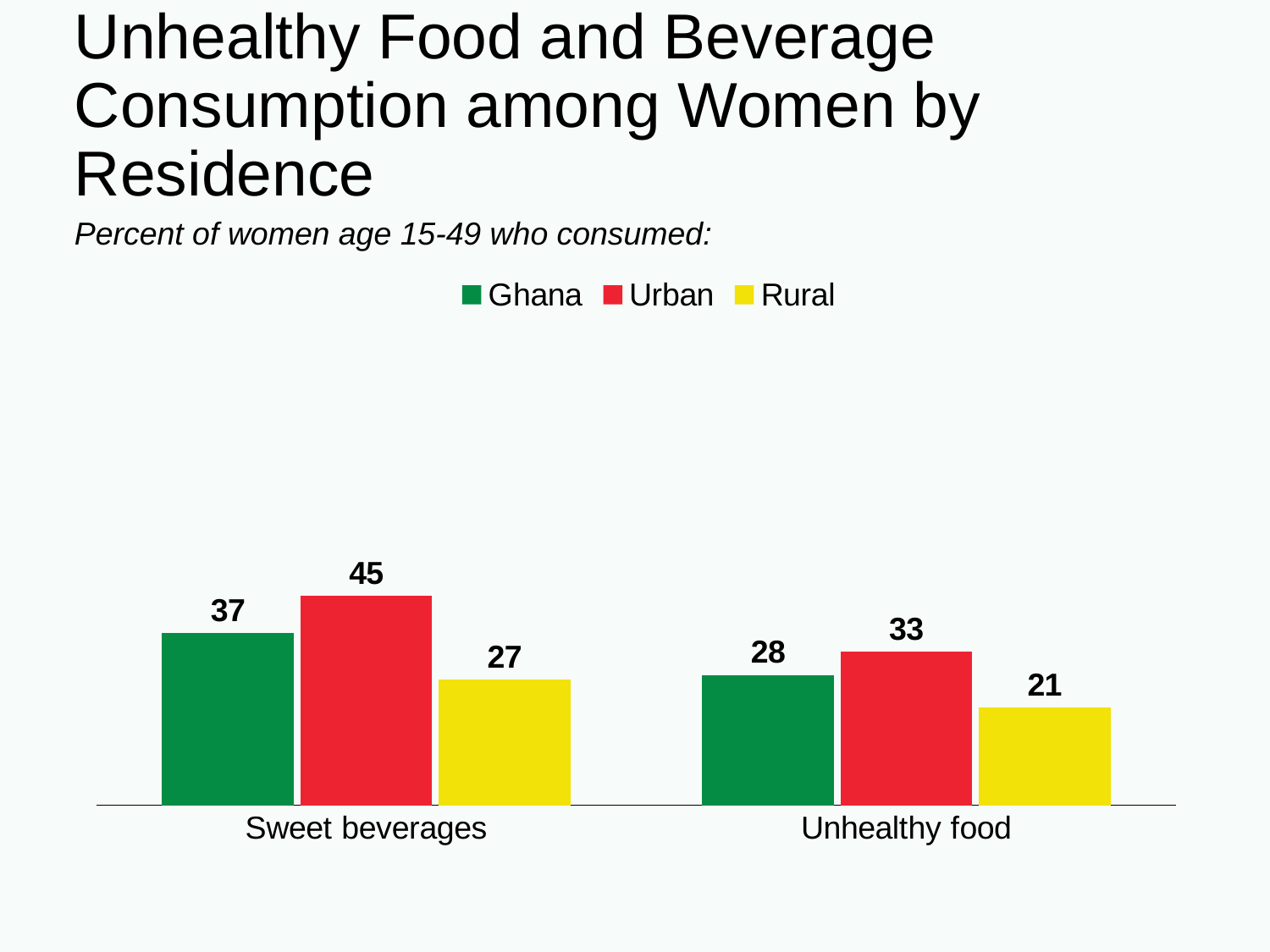

# Unhealthy Food and Beverage Consumption among Women by Residence
Percent of women age 15-49 who consumed:

### Chart

| Category | Ghana | Urban | Rural |
|---|---|---|---|
| Sweet beverages | 37.0 | 45.0 | 27.0 |
| Unhealthy food | 28.0 | 33.0 | 21.0 |